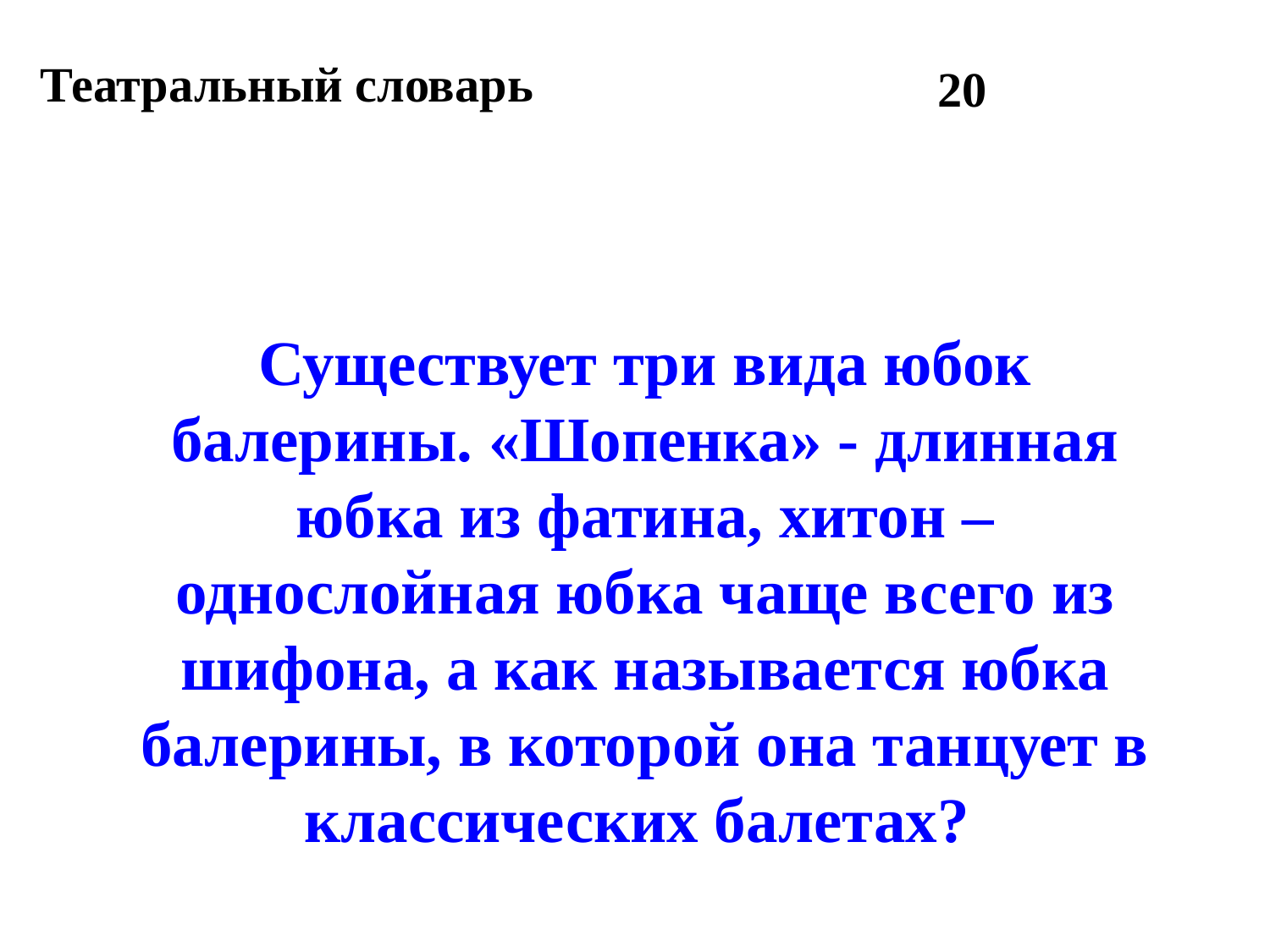

Театральный словарь
20
Существует три вида юбок балерины. «Шопенка» - длинная юбка из фатина, хитон – однослойная юбка чаще всего из шифона, а как называется юбка балерины, в которой она танцует в классических балетах?